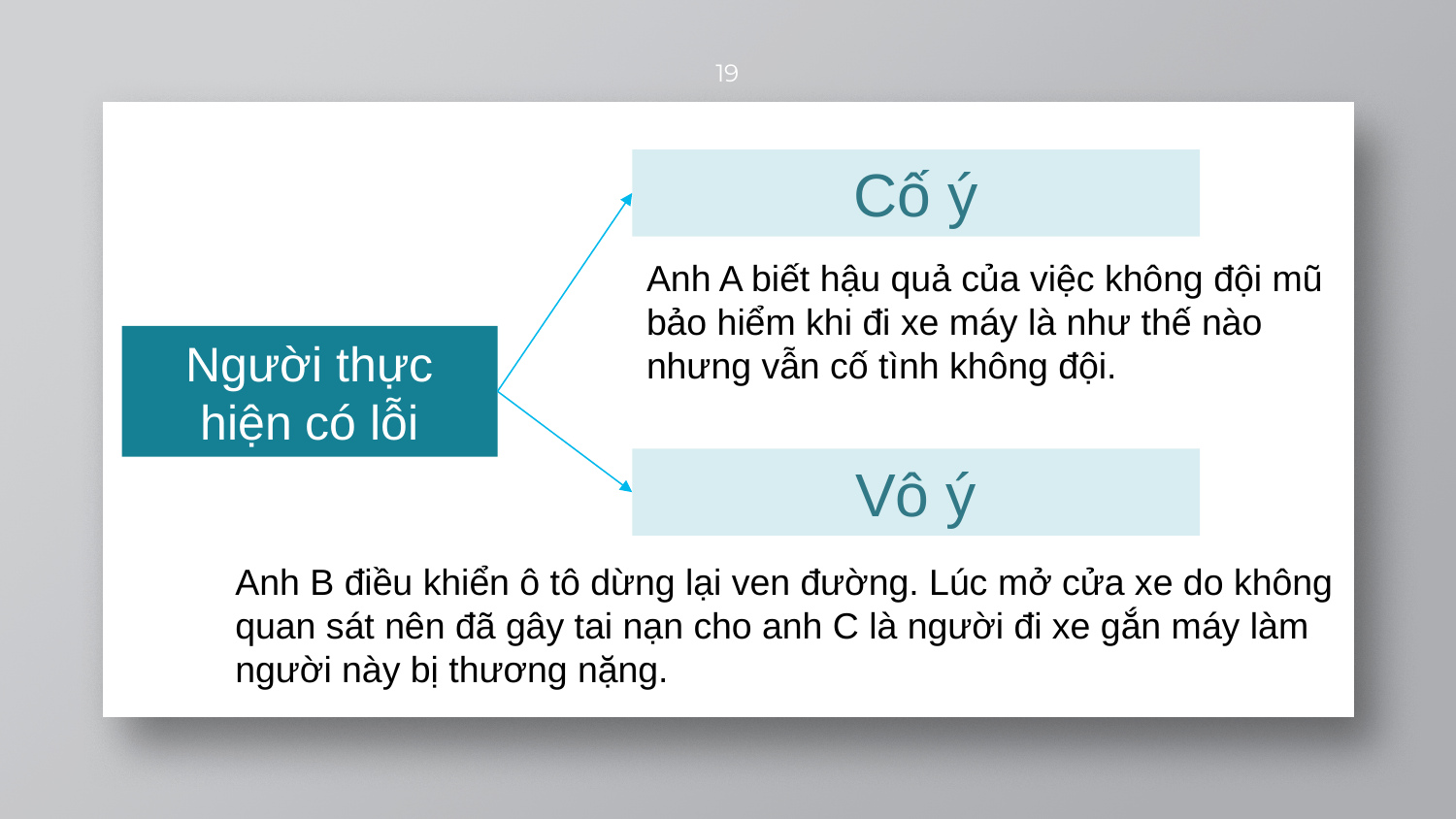

19
Cố ý
Anh A biết hậu quả của việc không đội mũ bảo hiểm khi đi xe máy là như thế nào nhưng vẫn cố tình không đội.
Người thực hiện có lỗi
Vô ý
Anh B điều khiển ô tô dừng lại ven đường. Lúc mở cửa xe do không quan sát nên đã gây tai nạn cho anh C là người đi xe gắn máy làm người này bị thương nặng.